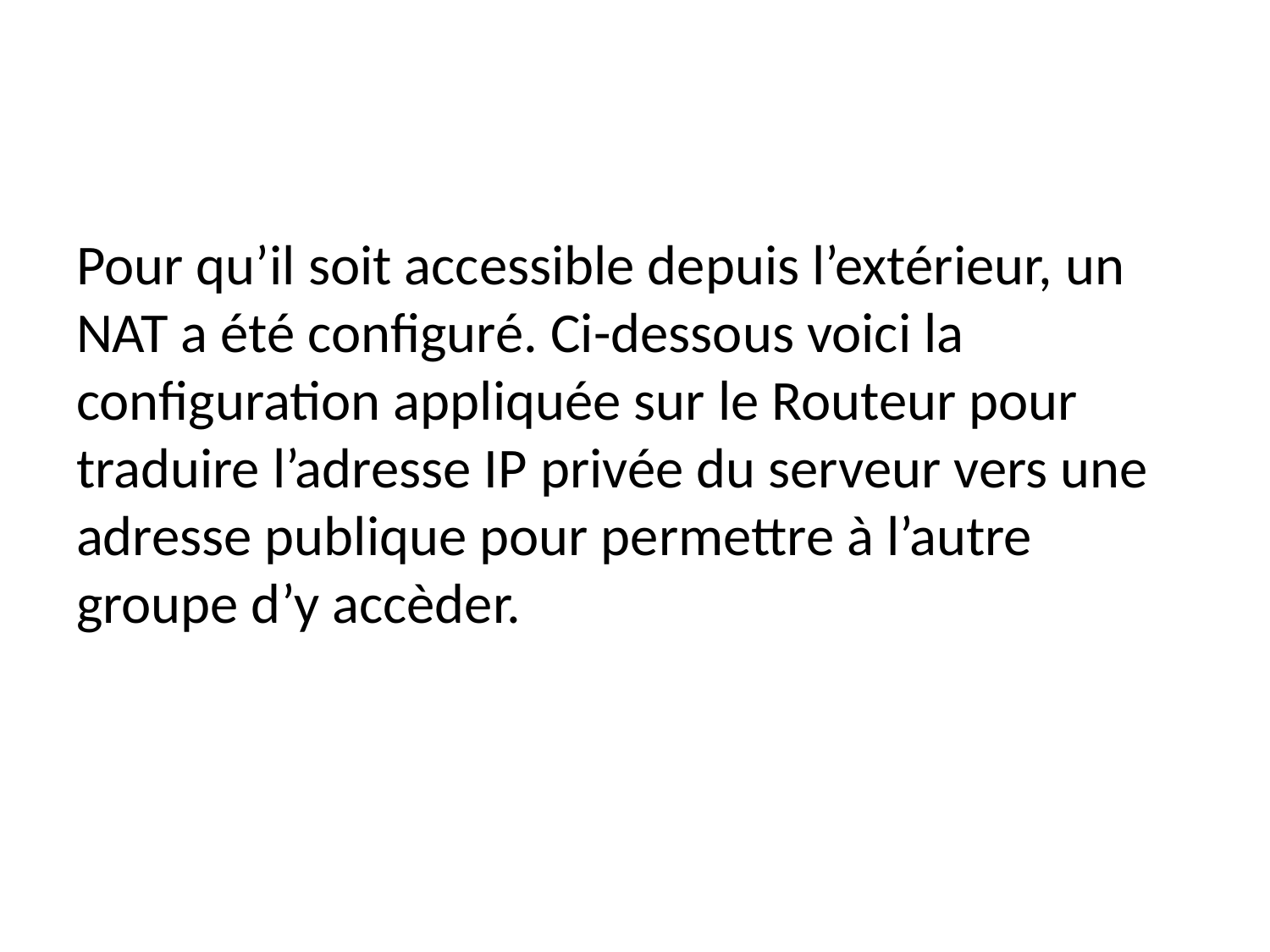

Pour qu’il soit accessible depuis l’extérieur, un NAT a été configuré. Ci-dessous voici la configuration appliquée sur le Routeur pour traduire l’adresse IP privée du serveur vers une adresse publique pour permettre à l’autre groupe d’y accèder.